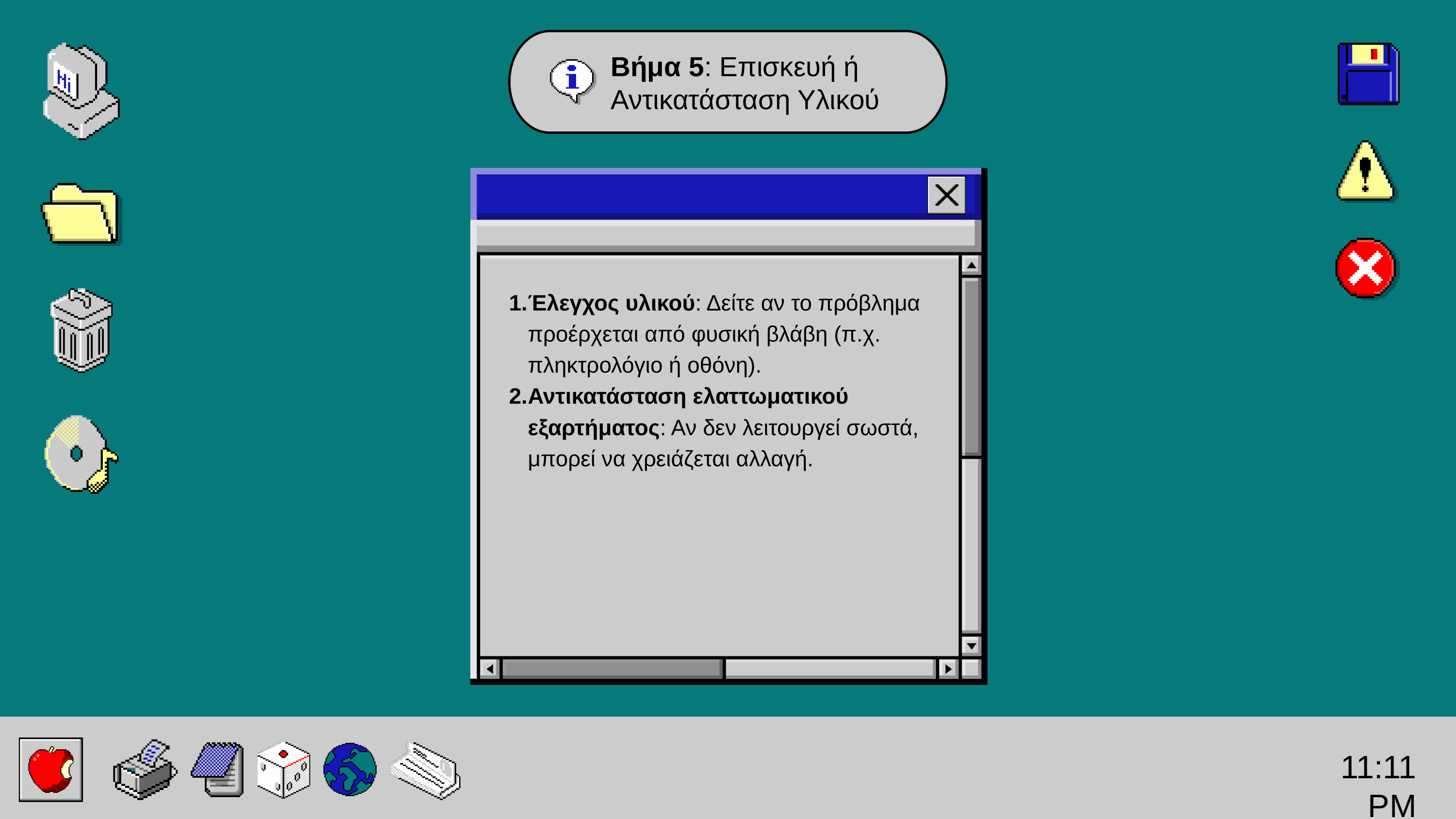

Βήμα 5: Επισκευή ή Αντικατάσταση Υλικού

Έλεγχος υλικού: Δείτε αν το πρόβλημα προέρχεται από φυσική βλάβη (π.χ. πληκτρολόγιο ή οθόνη).
Αντικατάσταση ελαττωματικού εξαρτήματος: Αν δεν λειτουργεί σωστά, μπορεί να χρειάζεται αλλαγή.

11:11PM